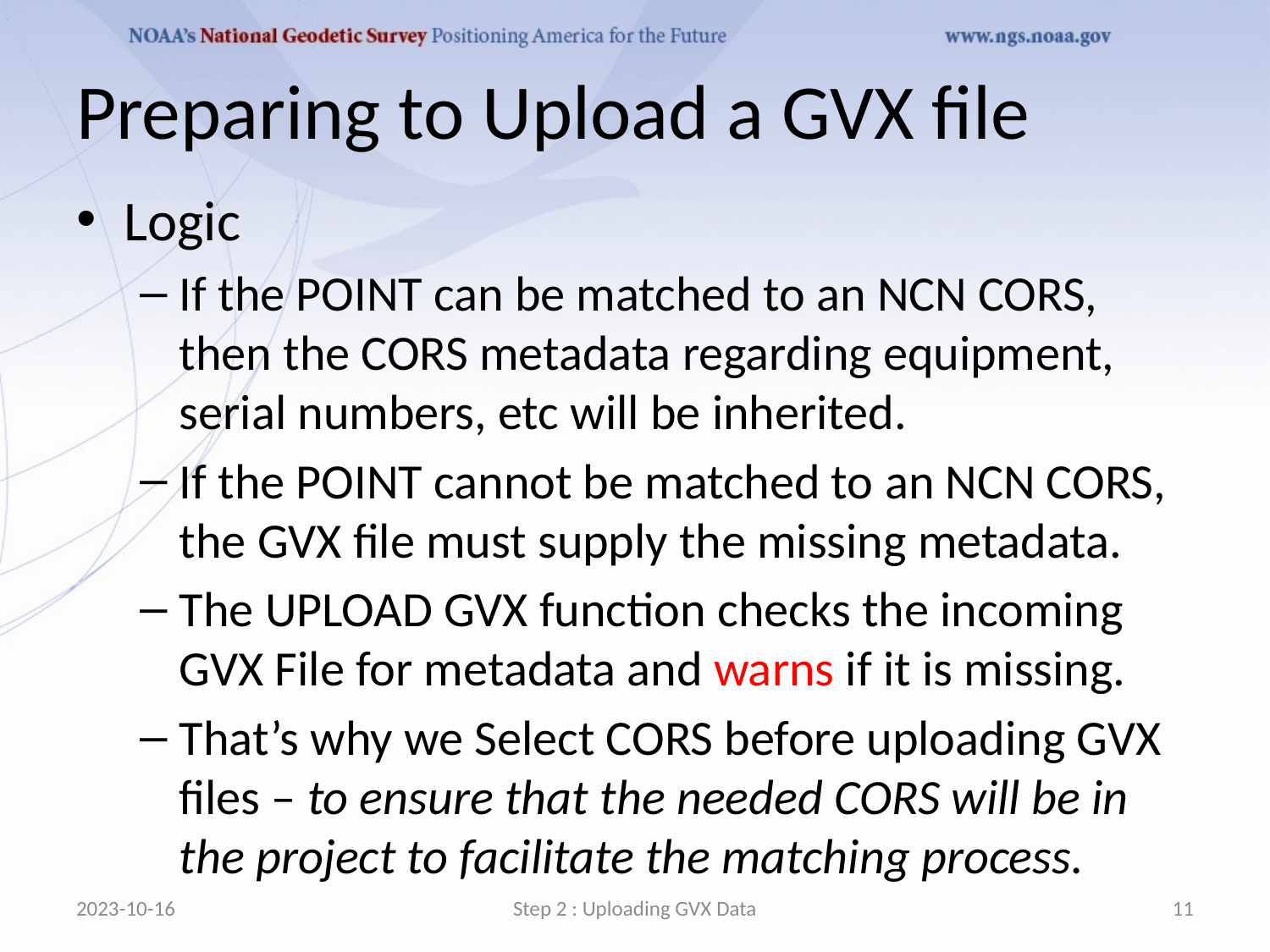

# Preparing to Upload a GVX file
Logic
If the POINT can be matched to an NCN CORS, then the CORS metadata regarding equipment, serial numbers, etc will be inherited.
If the POINT cannot be matched to an NCN CORS, the GVX file must supply the missing metadata.
The UPLOAD GVX function checks the incoming GVX File for metadata and warns if it is missing.
That’s why we Select CORS before uploading GVX files – to ensure that the needed CORS will be in the project to facilitate the matching process.

2023-10-16
Step 2 : Uploading GVX Data
11